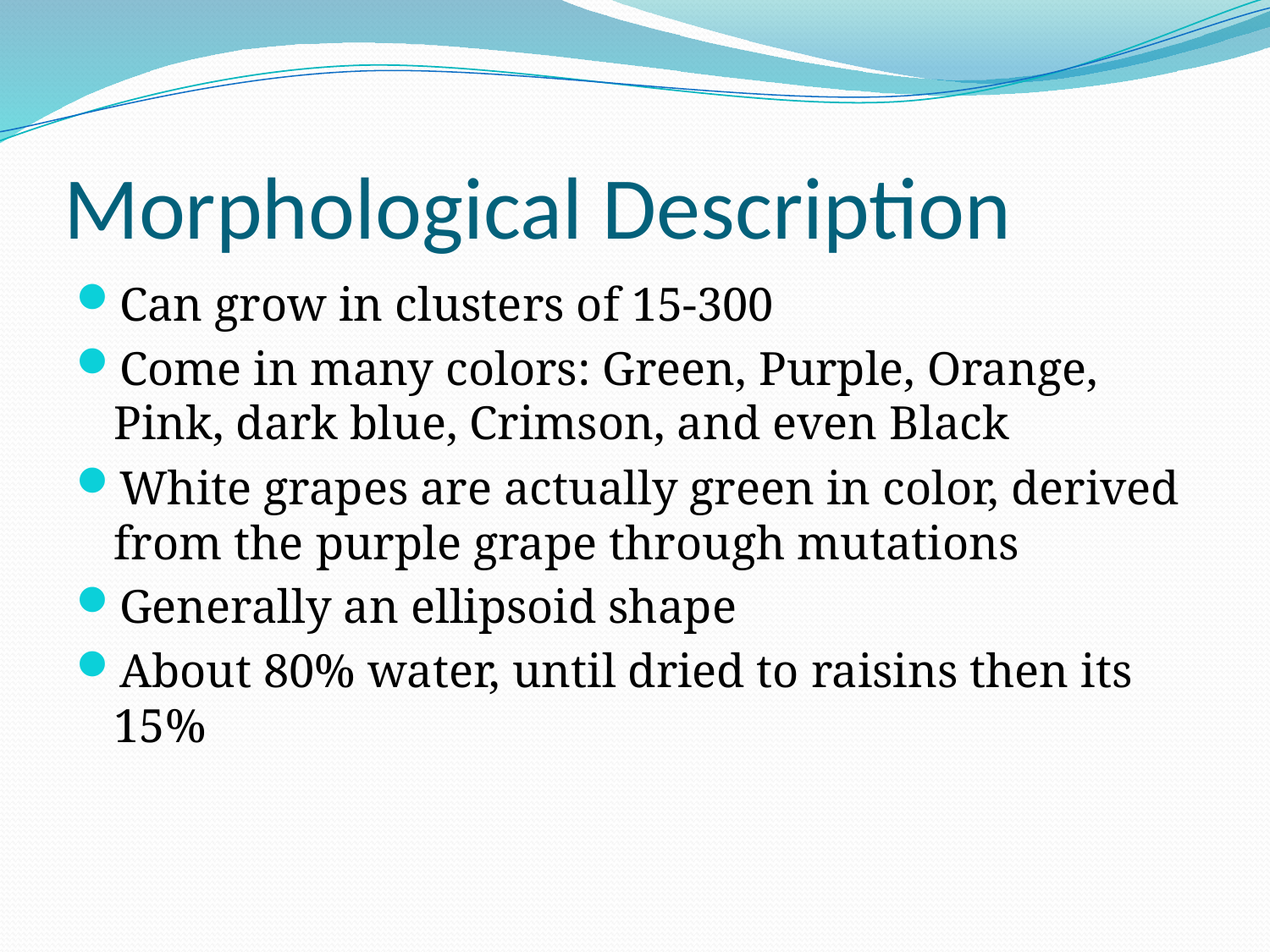

# Morphological Description
Can grow in clusters of 15-300
Come in many colors: Green, Purple, Orange, Pink, dark blue, Crimson, and even Black
White grapes are actually green in color, derived from the purple grape through mutations
Generally an ellipsoid shape
About 80% water, until dried to raisins then its 15%